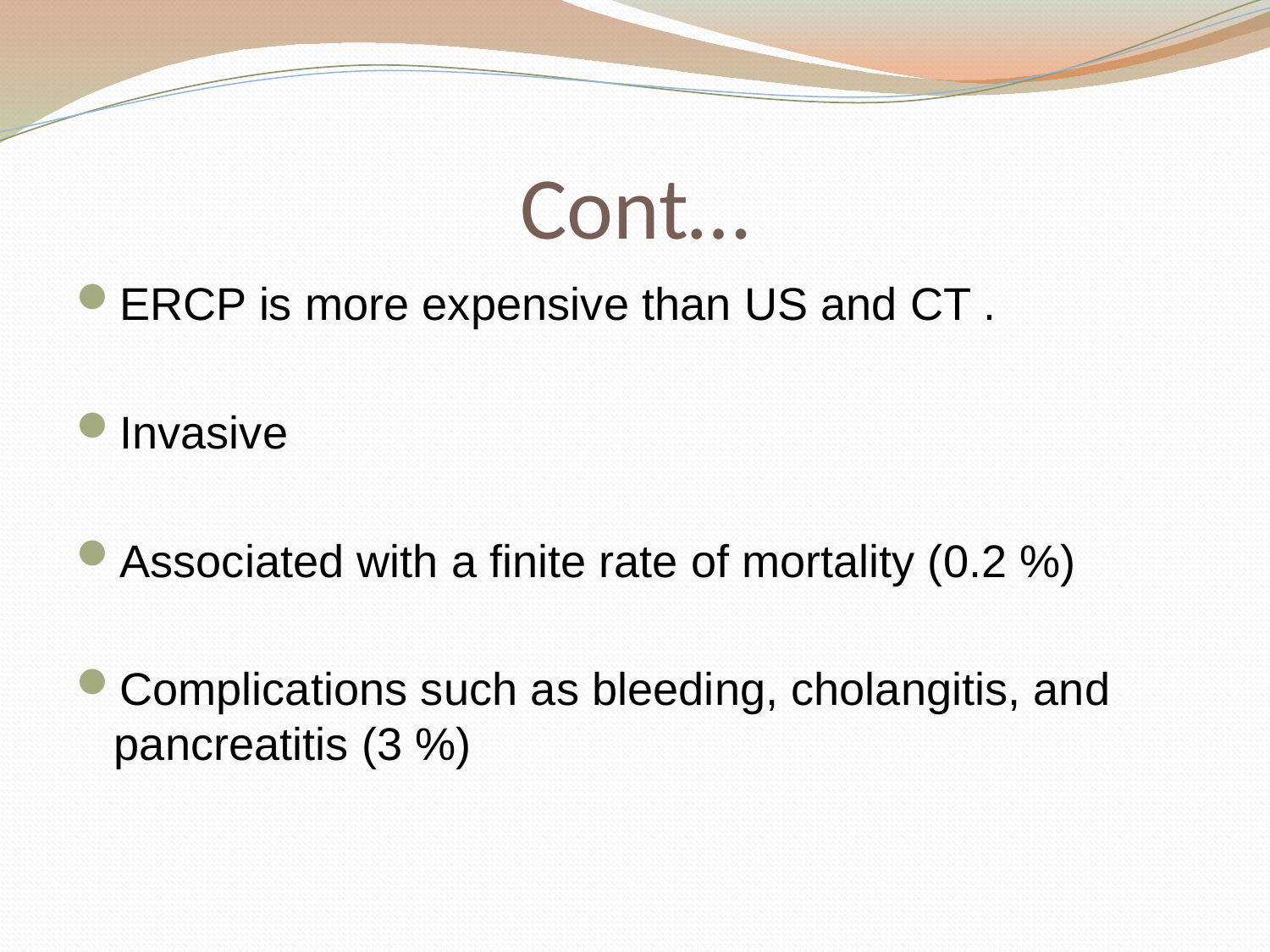

# Cont…
ERCP is more expensive than US and CT .

Invasive

Associated with a finite rate of mortality (0.2 %)

Complications such as bleeding, cholangitis, and pancreatitis (3 %)